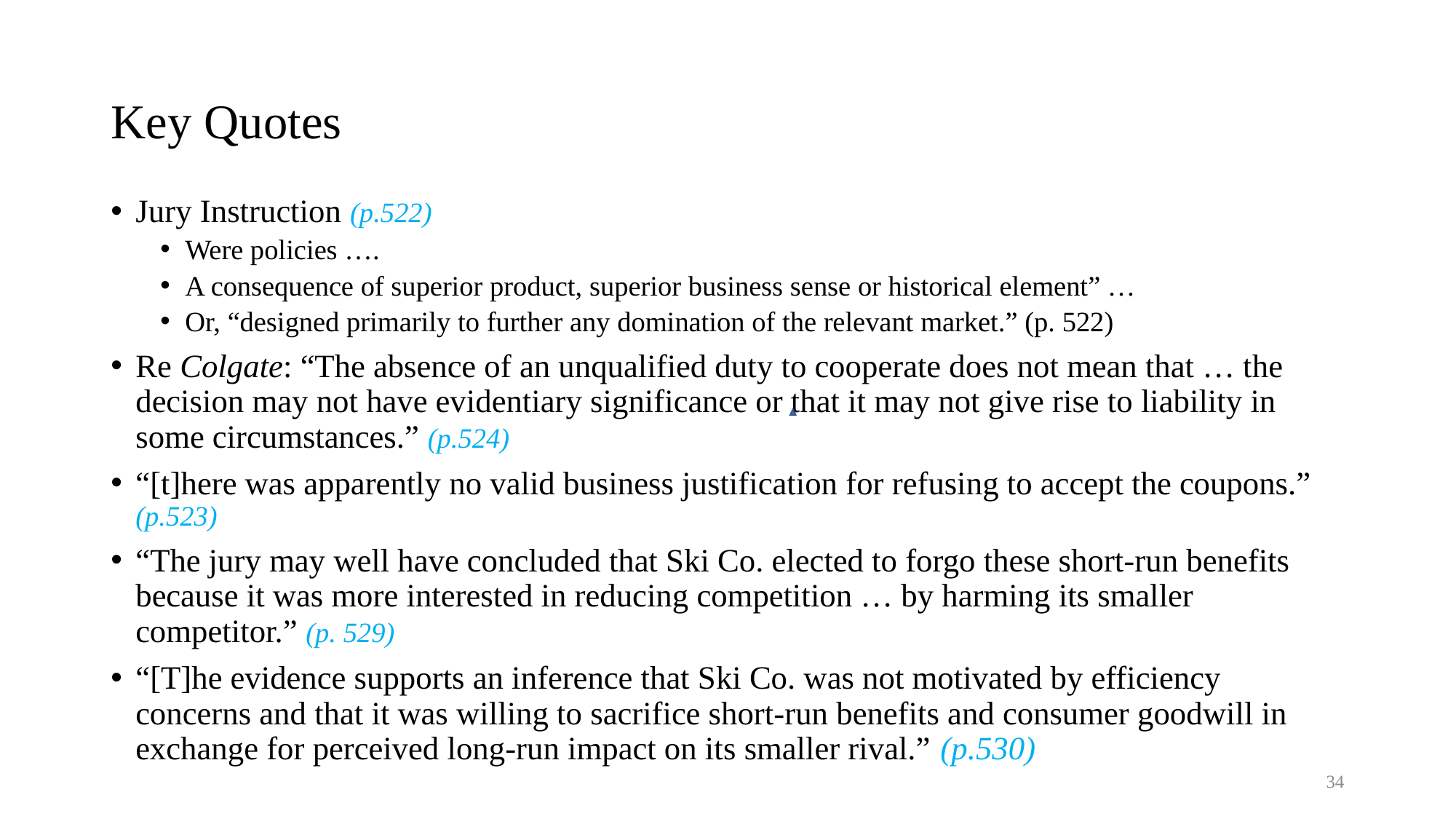

# Key Quotes
Jury Instruction (p.522)
Were policies ….
A consequence of superior product, superior business sense or historical element” …
Or, “designed primarily to further any domination of the relevant market.” (p. 522)
Re Colgate: “The absence of an unqualified duty to cooperate does not mean that … the decision may not have evidentiary significance or that it may not give rise to liability in some circumstances.” (p.524)
“[t]here was apparently no valid business justification for refusing to accept the coupons.” (p.523)
“The jury may well have concluded that Ski Co. elected to forgo these short-run benefits because it was more interested in reducing competition … by harming its smaller competitor.” (p. 529)
“[T]he evidence supports an inference that Ski Co. was not motivated by efficiency concerns and that it was willing to sacrifice short-run benefits and consumer goodwill in exchange for perceived long-run impact on its smaller rival.” (p.530)

34